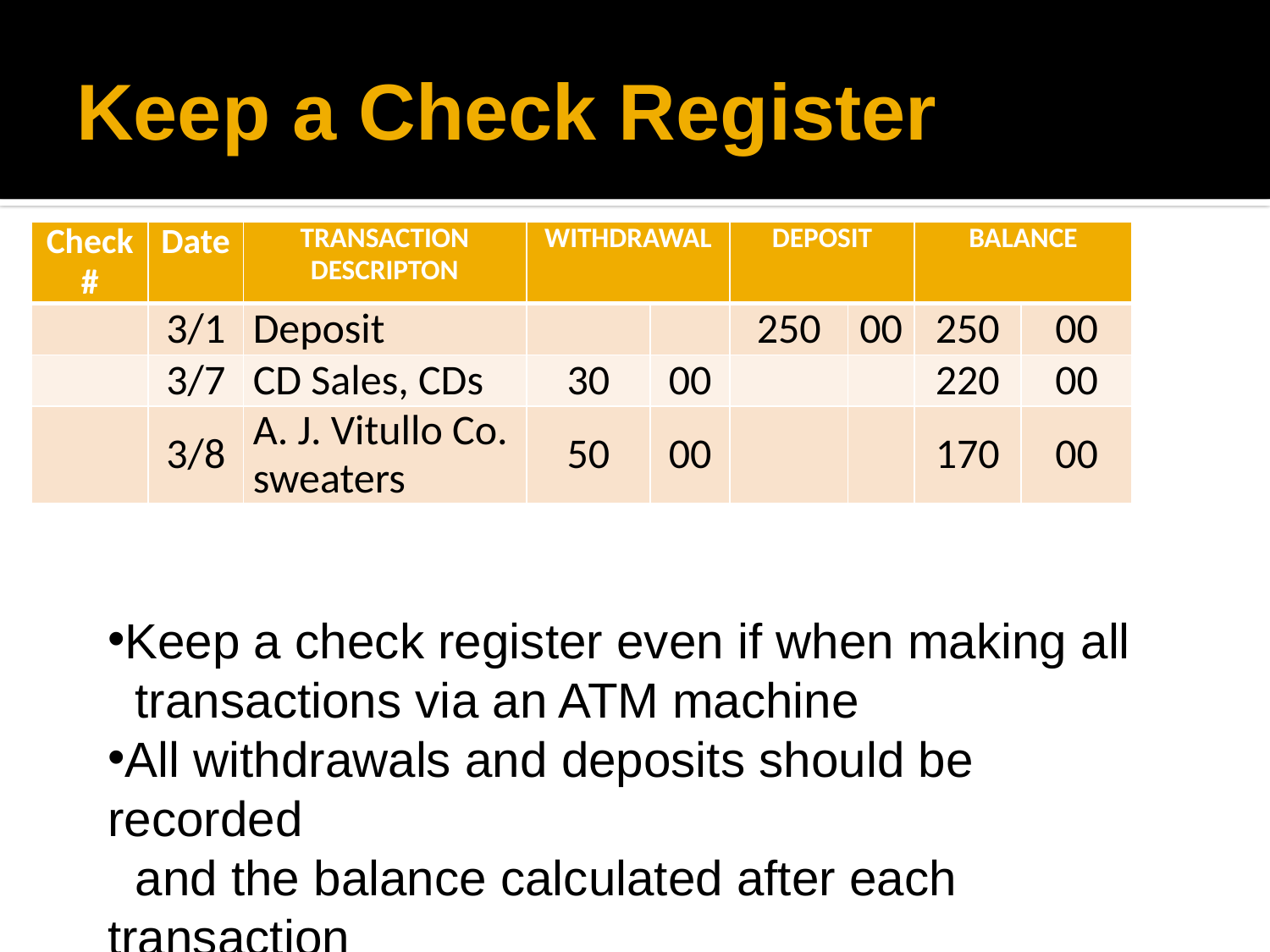

# Keep a Check Register
| Check # | Date | TRANSACTION DESCRIPTON | WITHDRAWAL |  | DEPOSIT |  | BALANCE |  |
| --- | --- | --- | --- | --- | --- | --- | --- | --- |
|  | 3/1 | Deposit |  |  | 250 | 00 | 250 | 00 |
|  | 3/7 | CD Sales, CDs | 30 | 00 |  |  | 220 | 00 |
|  | 3/8 | A. J. Vitullo Co. sweaters | 50 | 00 |  |  | 170 | 00 |
Keep a check register even if when making all
  transactions via an ATM machine
All withdrawals and deposits should be recorded
  and the balance calculated after each transaction